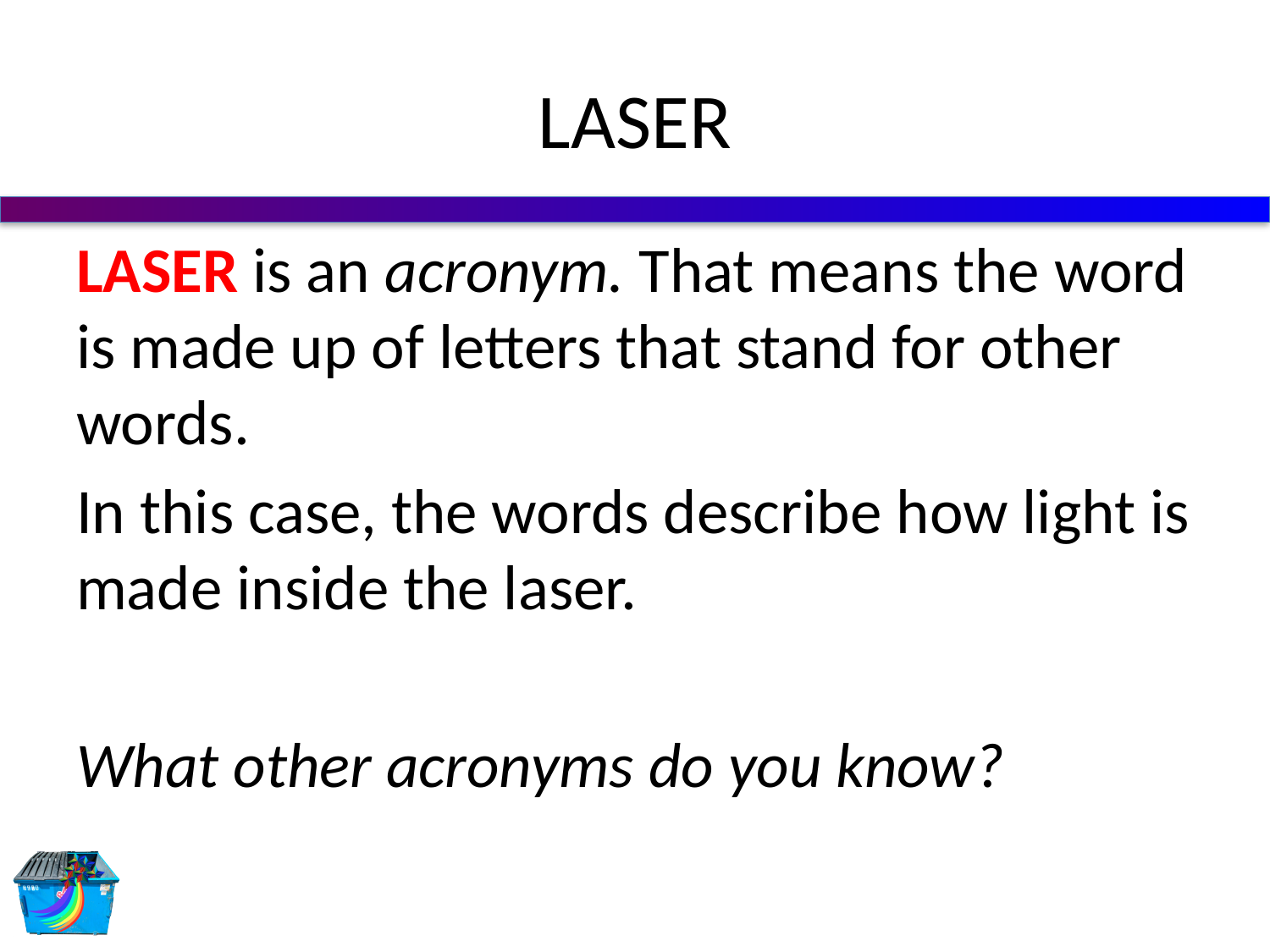

# LASER
LASER is an acronym. That means the word is made up of letters that stand for other words.
In this case, the words describe how light is made inside the laser.

What other acronyms do you know?